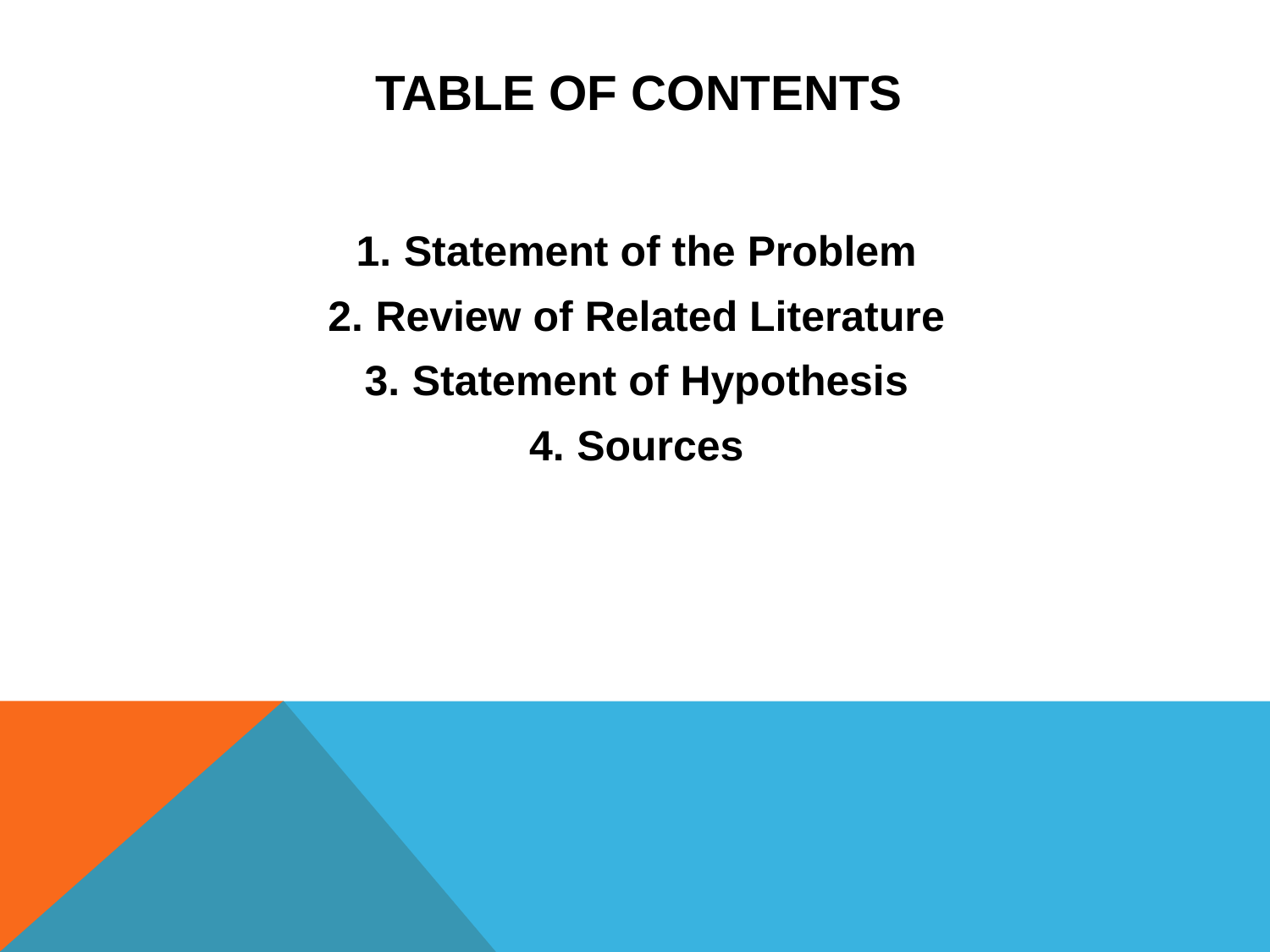

# Table of Contents

Statement of the Problem
Review of Related Literature
Statement of Hypothesis
Sources